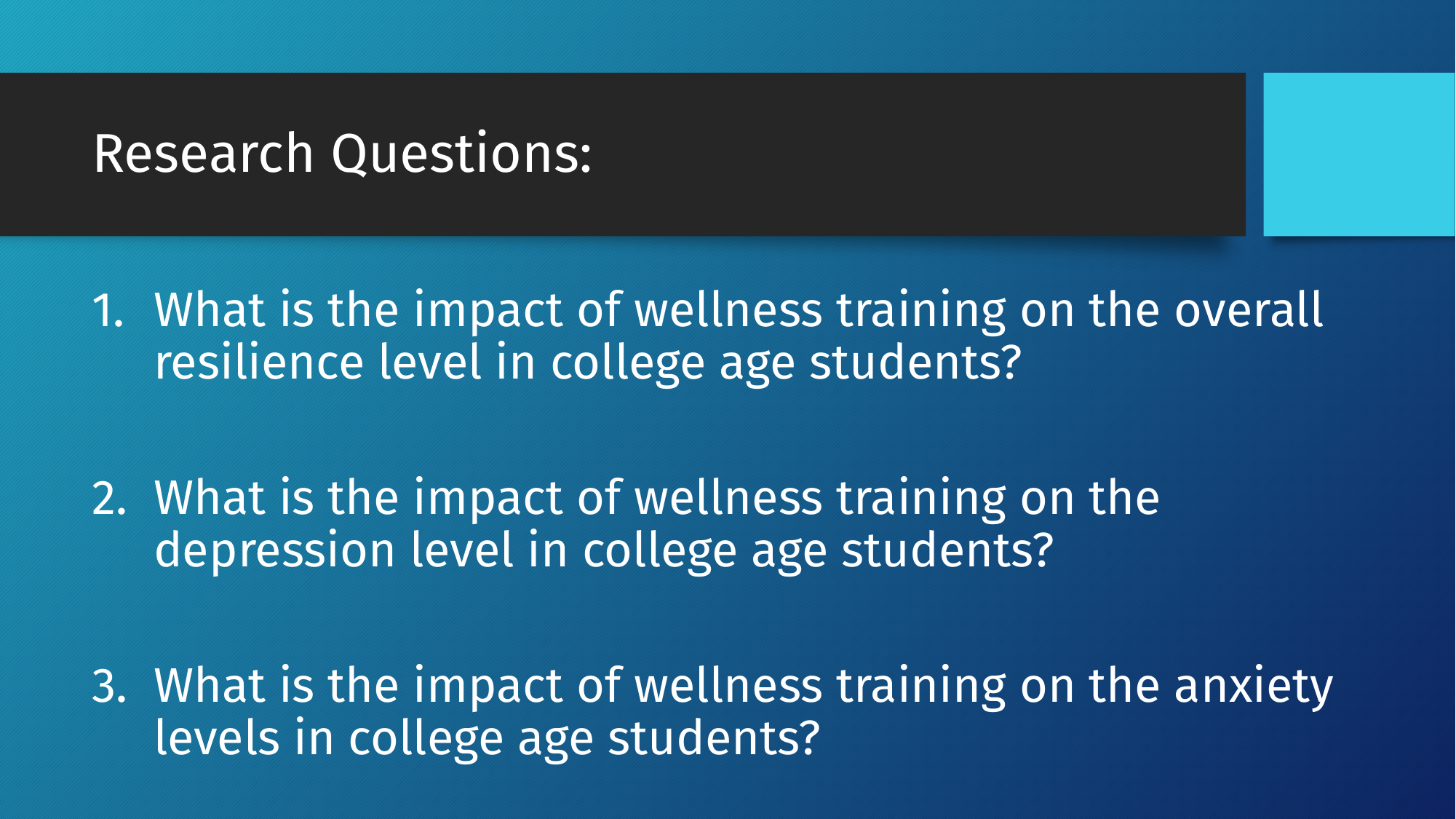

# Research Questions:
What is the impact of wellness training on the overall resilience level in college age students?

What is the impact of wellness training on the depression level in college age students?

What is the impact of wellness training on the anxiety levels in college age students?